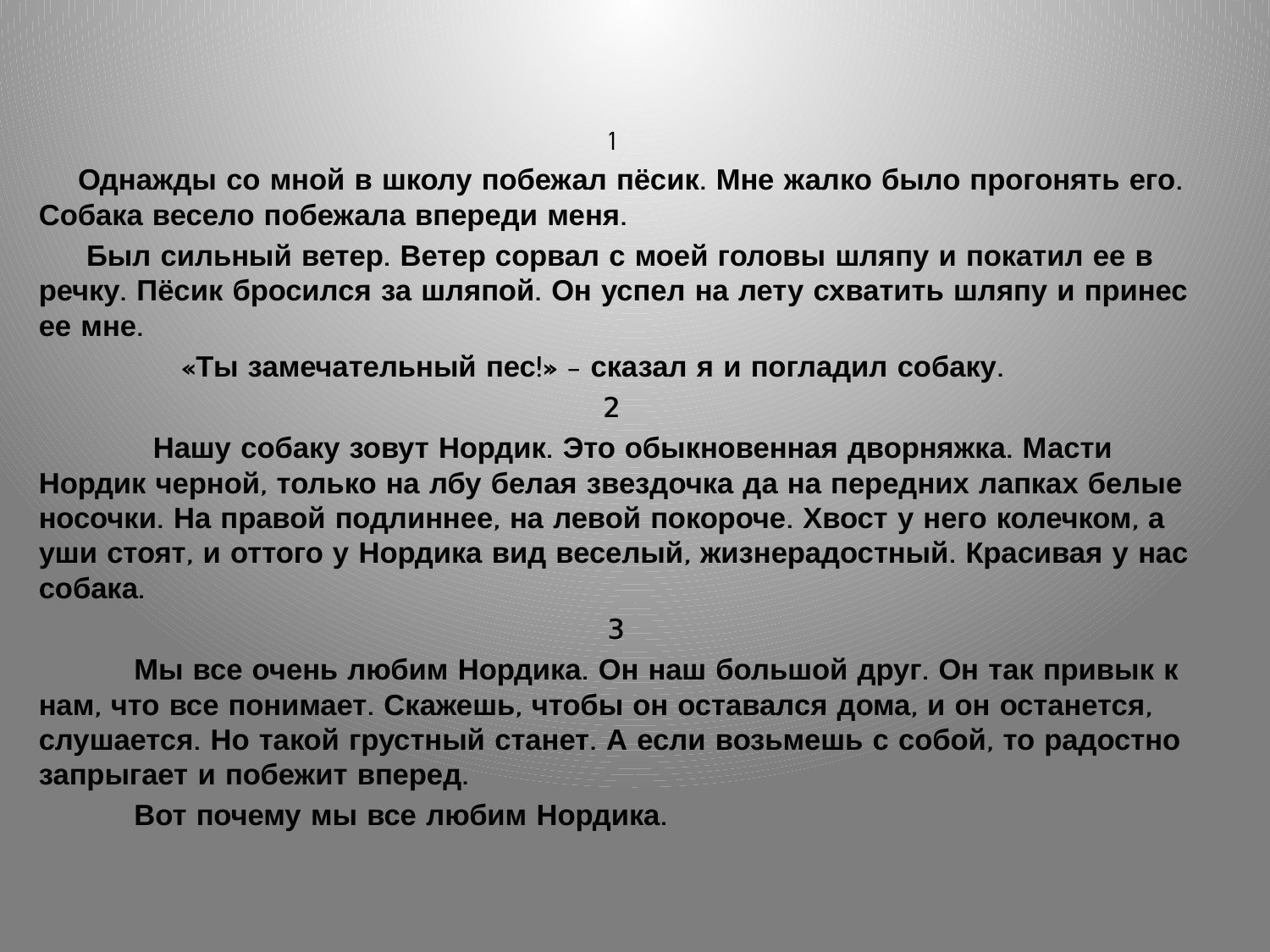

#
1
     Однажды со мной в школу побежал пёсик. Мне жалко было прогонять его. Собака весело побежала впереди меня.
     Был сильный ветер. Ветер сорвал с моей головы шляпу и покатил ее в речку. Пёсик бросился за шляпой. Он успел на лету схватить шляпу и принес ее мне.
               «Ты замечательный пес!» – сказал я и погладил собаку.
2
            Нашу собаку зовут Нордик. Это обыкновенная дворняжка. Масти Нордик черной, только на лбу белая звездочка да на передних лапках белые носочки. На правой подлиннее, на левой покороче. Хвост у него колечком, а уши стоят, и оттого у Нордика вид веселый, жизнерадостный. Красивая у нас собака.
3
          Мы все очень любим Нордика. Он наш большой друг. Он так привык к нам, что все понимает. Скажешь, чтобы он оставался дома, и он останется, слушается. Но такой грустный станет. А если возьмешь с собой, то радостно запрыгает и побежит вперед.
          Вот почему мы все любим Нордика.